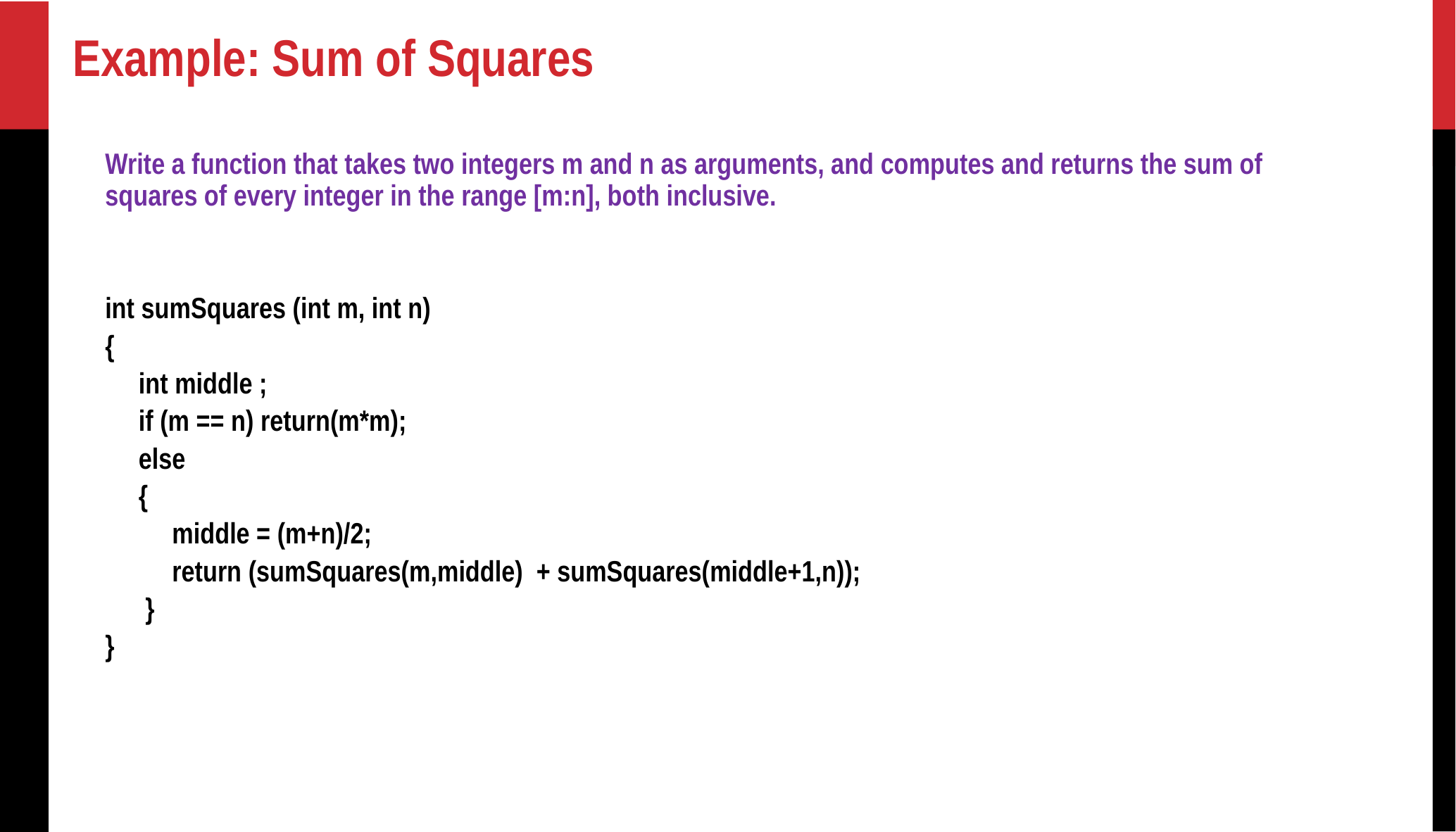

# Example: Sum of Squares
Write a function that takes two integers m and n as arguments, and computes and returns the sum of squares of every integer in the range [m:n], both inclusive.

int sumSquares (int m, int n)
{
     int middle ;
     if (m == n) return(m*m);
     else
     {
          middle = (m+n)/2;
          return (sumSquares(m,middle)  + sumSquares(middle+1,n));
      }
}
12